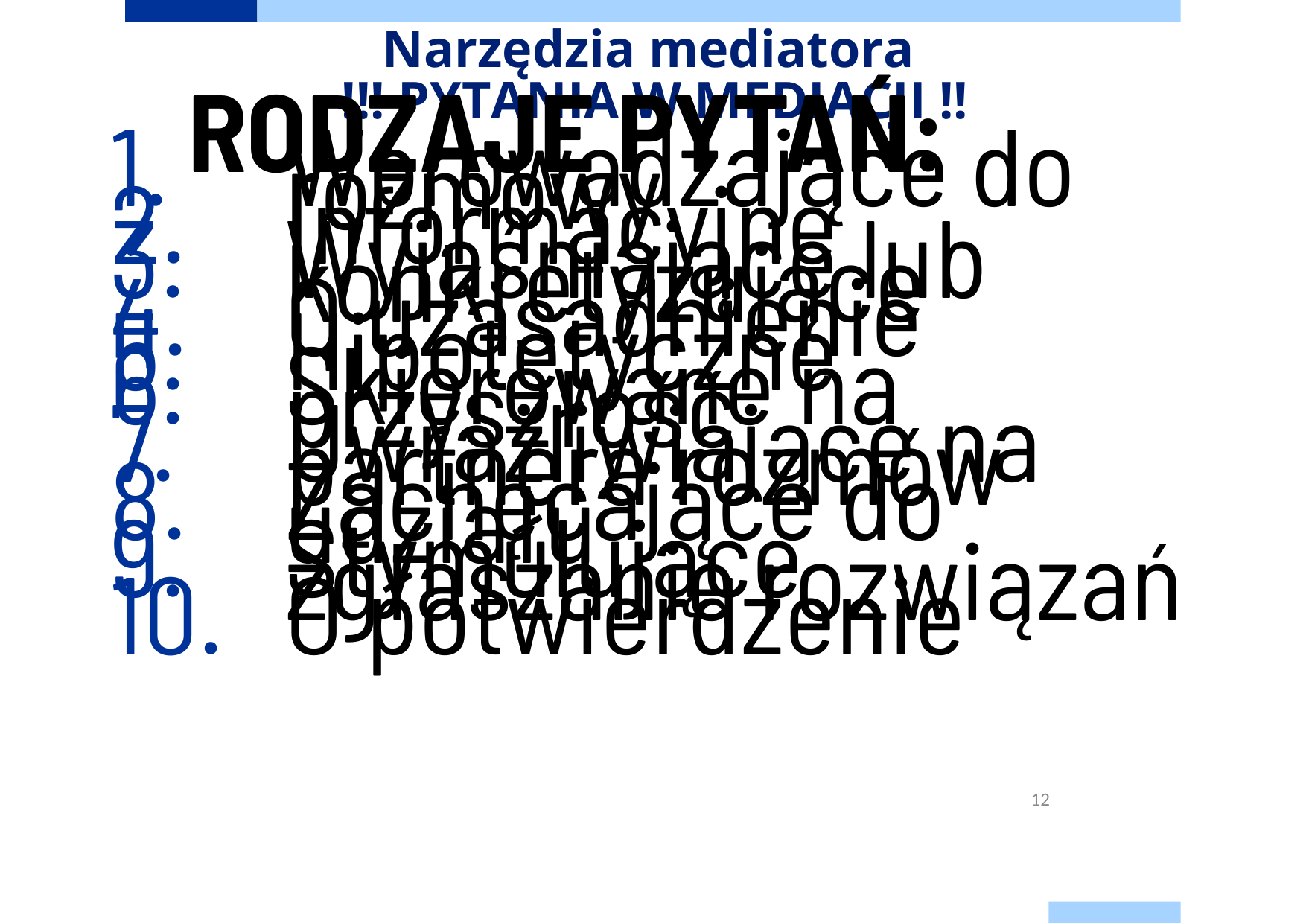

# Narzędzia mediatora !!! PYTANIA W MEDIACJI !!
	RODZAJE PYTAŃ:
Wprowadzające do rozmowy
Informacyjne
Wyjaśniające lub konkretyzujące
O uzasadnienie
Hipotetyczne
Skierowane na przyszłość
Uwrażliwiające na partnera rozmów
Zachęcające do udziału
Stymulujące zgłaszanie rozwiązań
O potwierdzenie

12